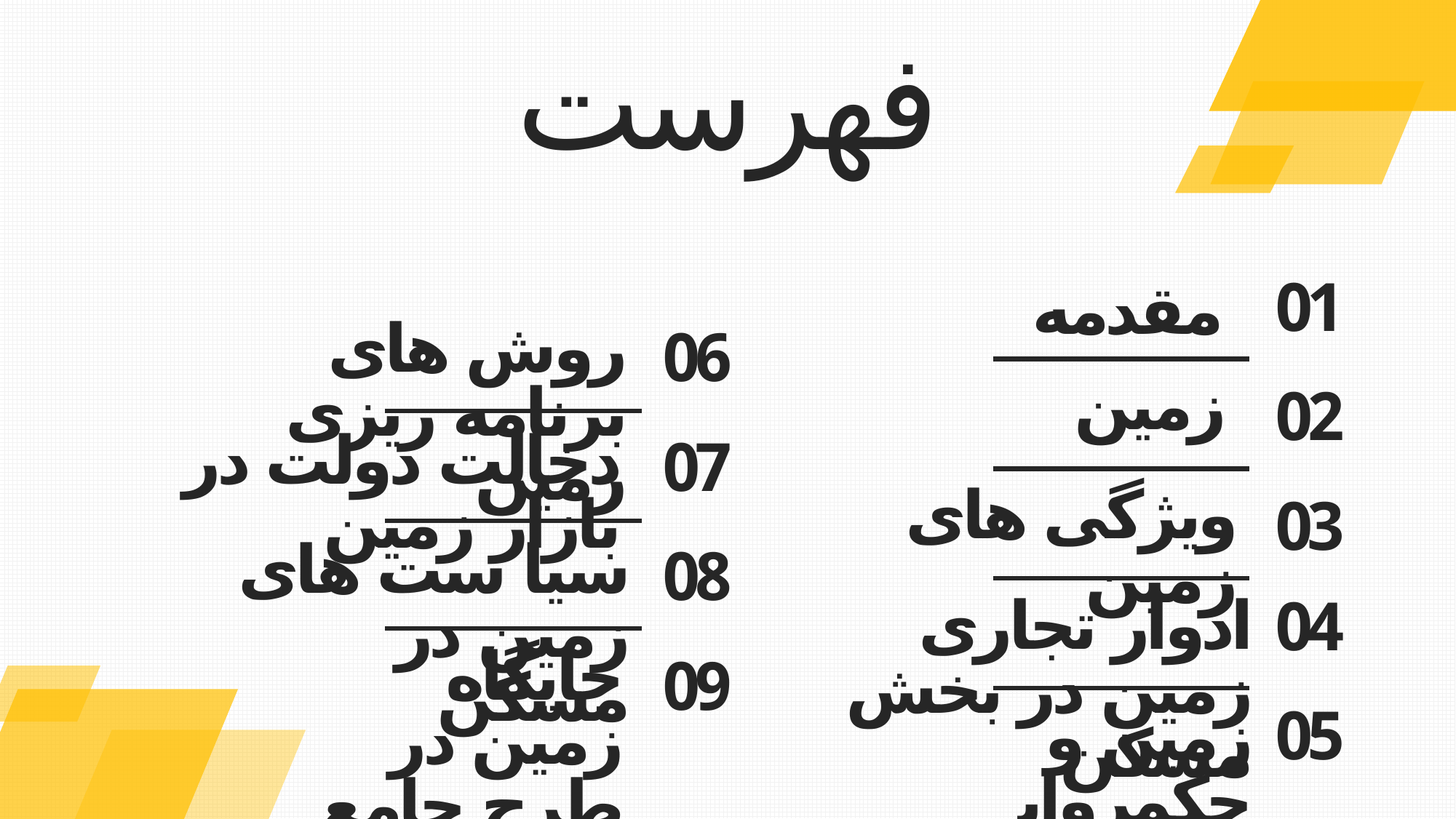

فهرست

01
مقدمه
روش های برنامه ریزی زمین
06
زمین
02
دخالت دولت در بازار زمین
07
ویژگی های زمین
03
سیا ست های زمین در مسکن
08
ادوار تجاری زمین در بخش مسکن
04
جایگاه زمین در طرح جامع مسکن
09

05
زمین و حکمروایی